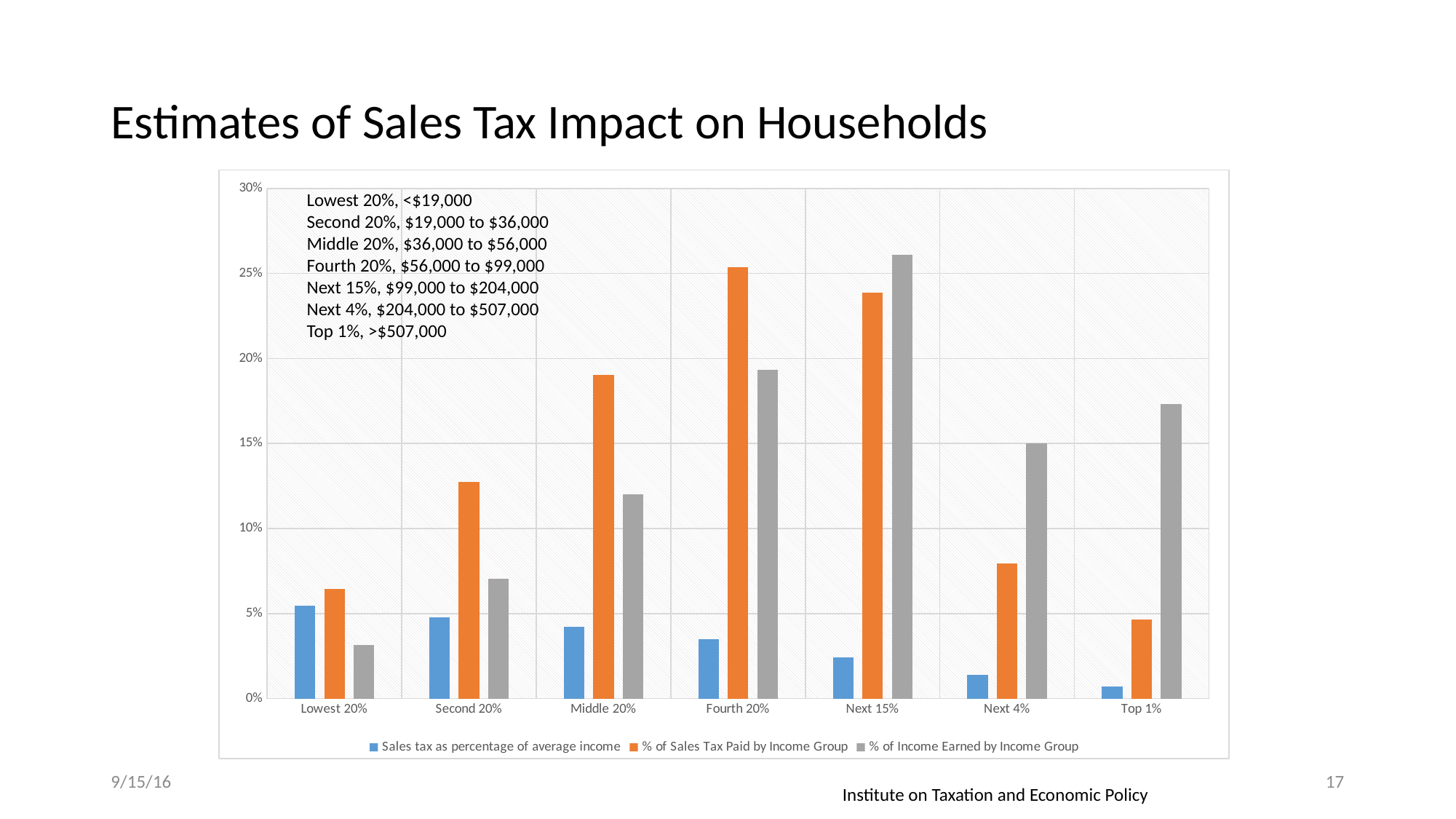

# Estimates of Sales Tax Impact on Households

### Chart

| Category | Sales tax as percentage of average income | % of Sales Tax Paid by Income Group | % of Income Earned by Income Group |
|---|---|---|---|
| Lowest 20% | 0.0545833333333333 | 0.0644447177468946 | 0.0313807531380753 |
| Second 20% | 0.047962962962963 | 0.127413602262944 | 0.0706066945606694 |
| Middle 20% | 0.0420108695652174 | 0.190136514573853 | 0.120292887029289 |
| Fourth 20% | 0.0348648648648649 | 0.253843315705325 | 0.193514644351464 |
| Next 15% | 0.0243045112781955 | 0.238531545935309 | 0.260852510460251 |
| Next 4% | 0.0140331010452962 | 0.0792522444963719 | 0.15010460251046 |
| Top 1% | 0.00711509433962264 | 0.0463780592793014 | 0.173247907949791 |
Lowest 20%, <$19,000
Second 20%, $19,000 to $36,000
Middle 20%, $36,000 to $56,000
Fourth 20%, $56,000 to $99,000
Next 15%, $99,000 to $204,000
Next 4%, $204,000 to $507,000
Top 1%, >$507,000

9/15/16
17
Institute on Taxation and Economic Policy